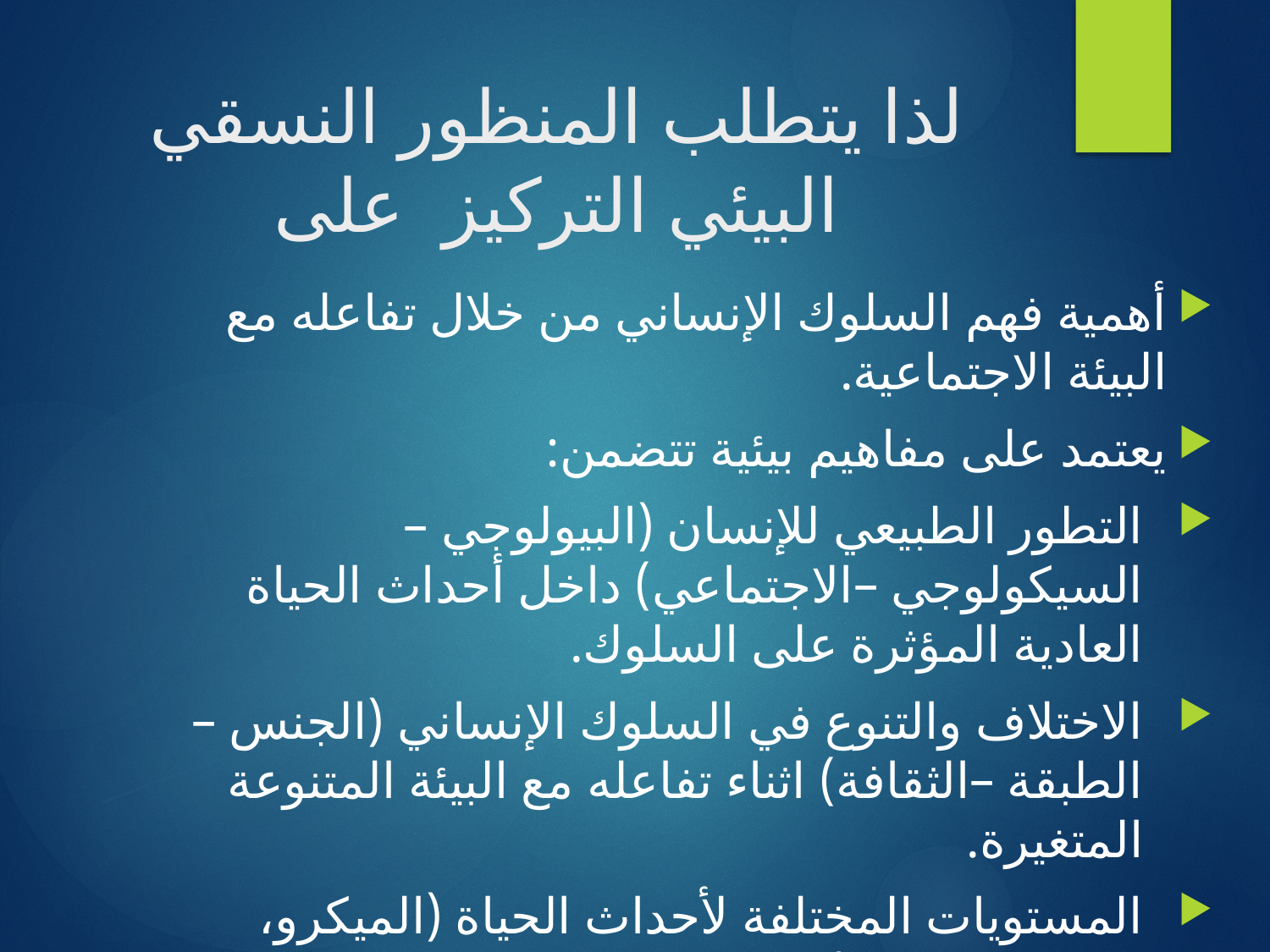

# لذا يتطلب المنظور النسقي البيئي التركيز  على
أهمية فهم السلوك الإنساني من خلال تفاعله مع البيئة الاجتماعية.
يعتمد على مفاهيم بيئية تتضمن:
التطور الطبيعي للإنسان (البيولوجي –السيكولوجي –الاجتماعي) داخل أحداث الحياة العادية المؤثرة على السلوك.
الاختلاف والتنوع في السلوك الإنساني (الجنس –الطبقة –الثقافة) اثناء تفاعله مع البيئة المتنوعة المتغيرة.
المستويات المختلفة لأحداث الحياة (الميكرو، الميزو، الماكرو) تؤثر في الإنسان من خلال عملية التفاعل الديناميكي.